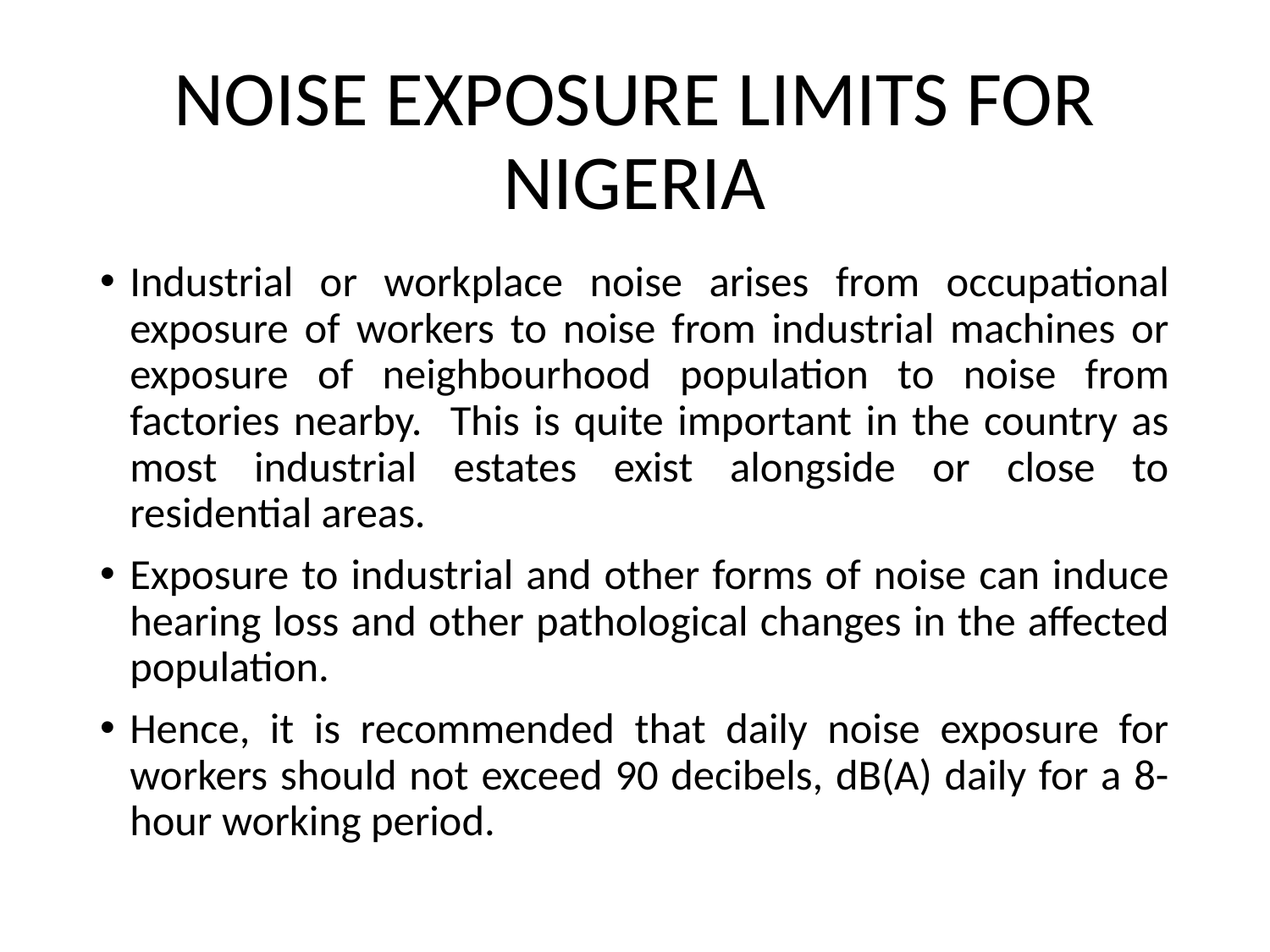

# NOISE EXPOSURE LIMITS FOR NIGERIA
Industrial or workplace noise arises from occupational exposure of workers to noise from industrial machines or exposure of neighbourhood population to noise from factories nearby.  This is quite important in the country as most industrial estates exist alongside or close to residential areas.
Exposure to industrial and other forms of noise can induce hearing loss and other pathological changes in the affected population.
Hence, it is recommended that daily noise exposure for workers should not exceed 90 decibels, dB(A) daily for a 8-hour working period.